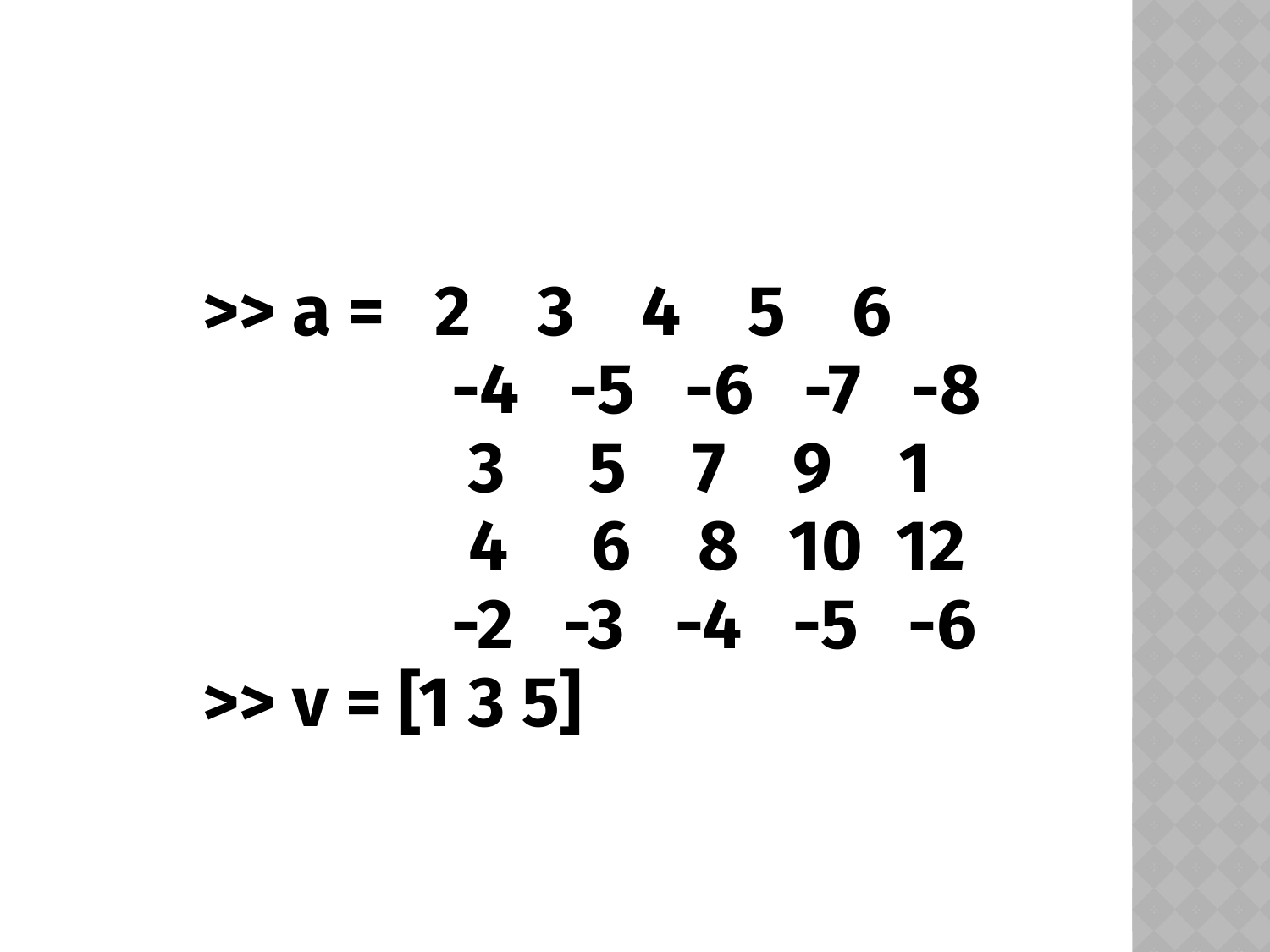

#
>> a =   2    3    4    5    6
		     -4   -5   -6   -7   -8
		      3     5    7    9    1
		      4     6    8   10  12
		     -2   -3   -4   -5   -6
>> v = [1 3 5]